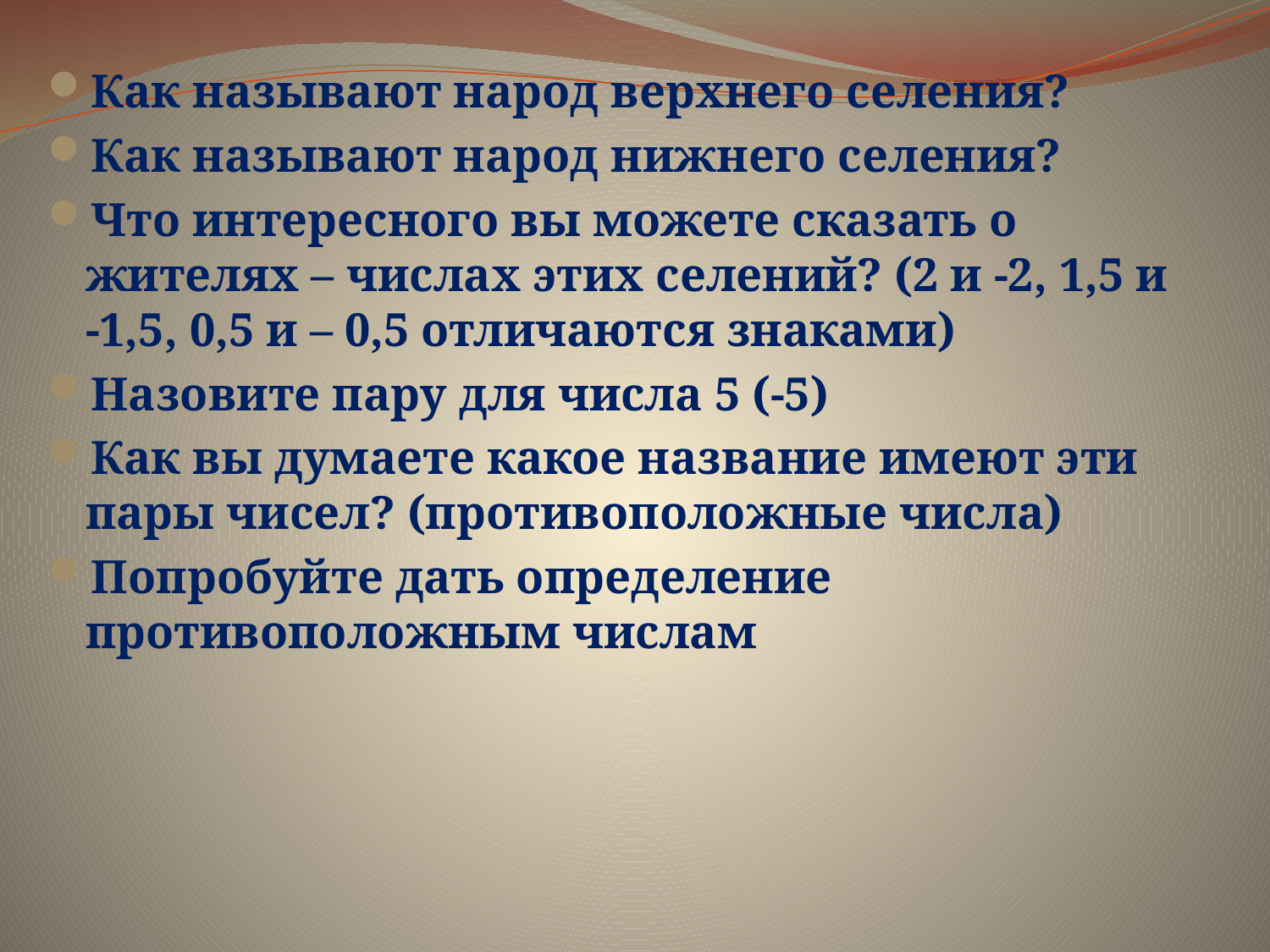

Как называют народ верхнего селения?
Как называют народ нижнего селения?
Что интересного вы можете сказать о жителях – числах этих селений? (2 и -2, 1,5 и -1,5, 0,5 и – 0,5 отличаются знаками)
Назовите пару для числа 5 (-5)
Как вы думаете какое название имеют эти пары чисел? (противоположные числа)
Попробуйте дать определение противоположным числам